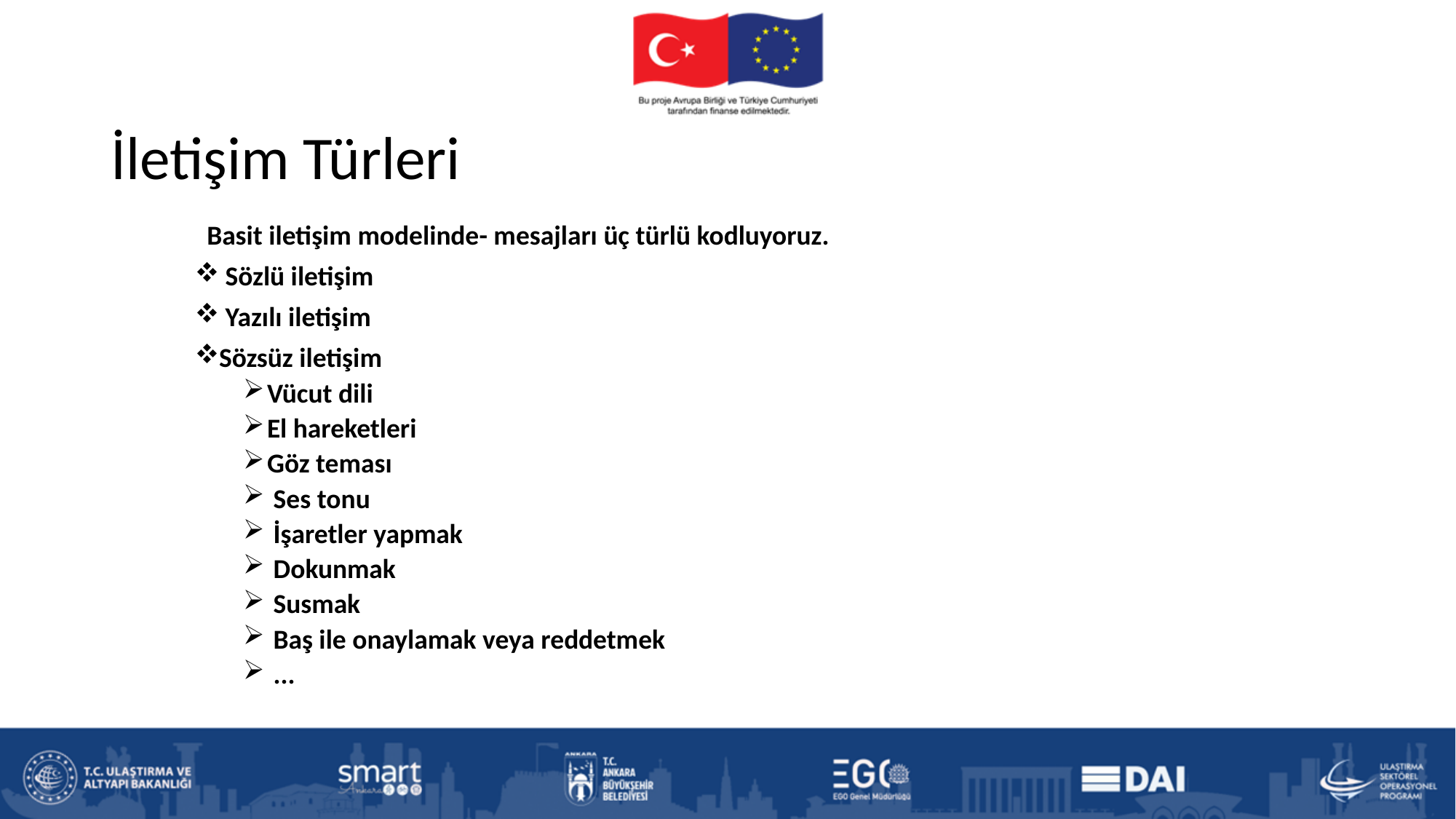

# İletişim Türleri
Basit iletişim modelinde- mesajları üç türlü kodluyoruz.
 Sözlü iletişim
 Yazılı iletişim
Sözsüz iletişim
Vücut dili
El hareketleri
Göz teması
 Ses tonu
 İşaretler yapmak
 Dokunmak
 Susmak
 Baş ile onaylamak veya reddetmek
 ...